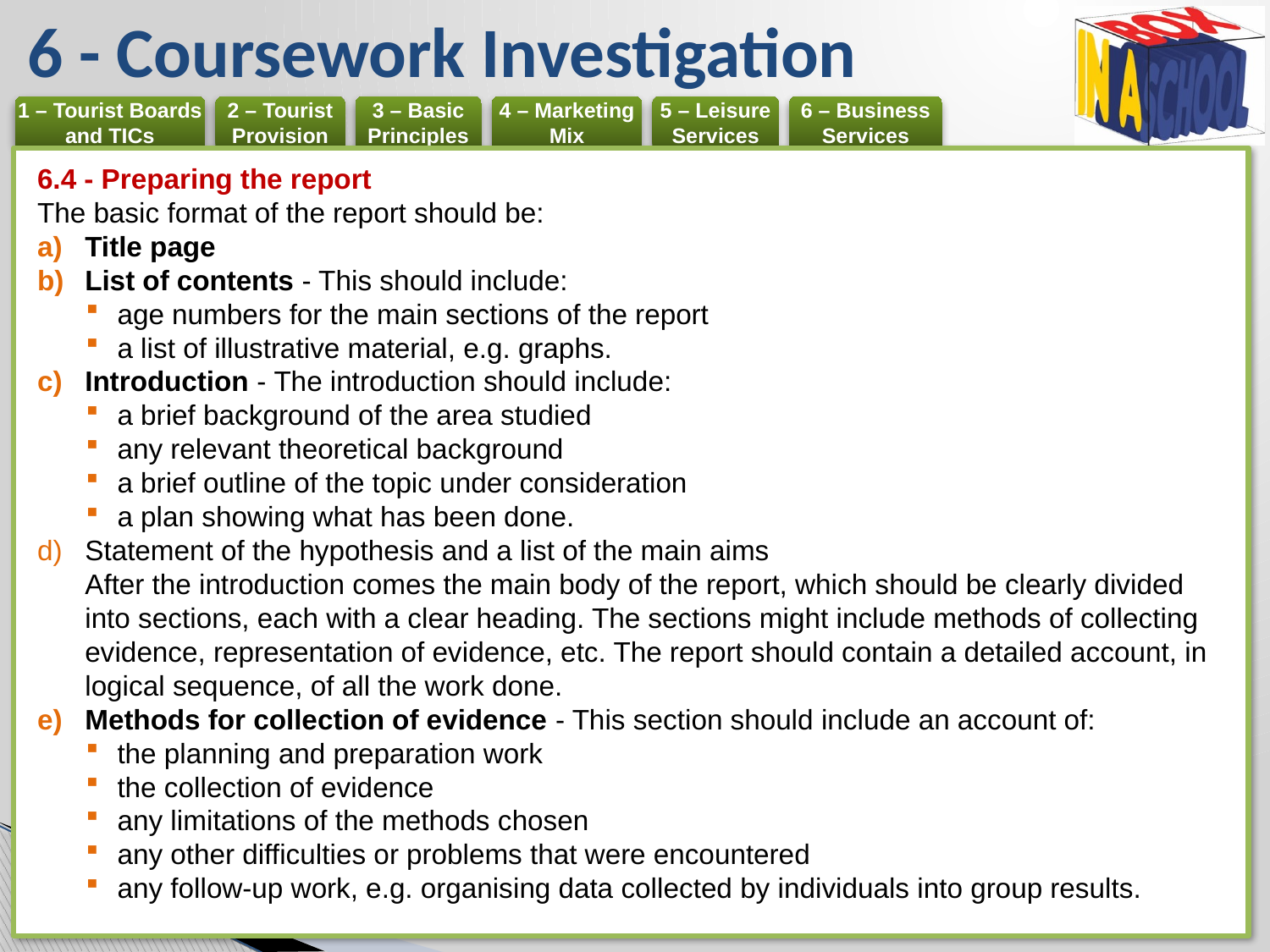

# 6 - Coursework Investigation
6.4 - Preparing the report
The basic format of the report should be:
Title page
List of contents - This should include:
age numbers for the main sections of the report
a list of illustrative material, e.g. graphs.
Introduction - The introduction should include:
a brief background of the area studied
any relevant theoretical background
a brief outline of the topic under consideration
a plan showing what has been done.
Statement of the hypothesis and a list of the main aims
After the introduction comes the main body of the report, which should be clearly divided into sections, each with a clear heading. The sections might include methods of collecting evidence, representation of evidence, etc. The report should contain a detailed account, in logical sequence, of all the work done.
Methods for collection of evidence - This section should include an account of:
the planning and preparation work
the collection of evidence
any limitations of the methods chosen
any other difficulties or problems that were encountered
any follow-up work, e.g. organising data collected by individuals into group results.